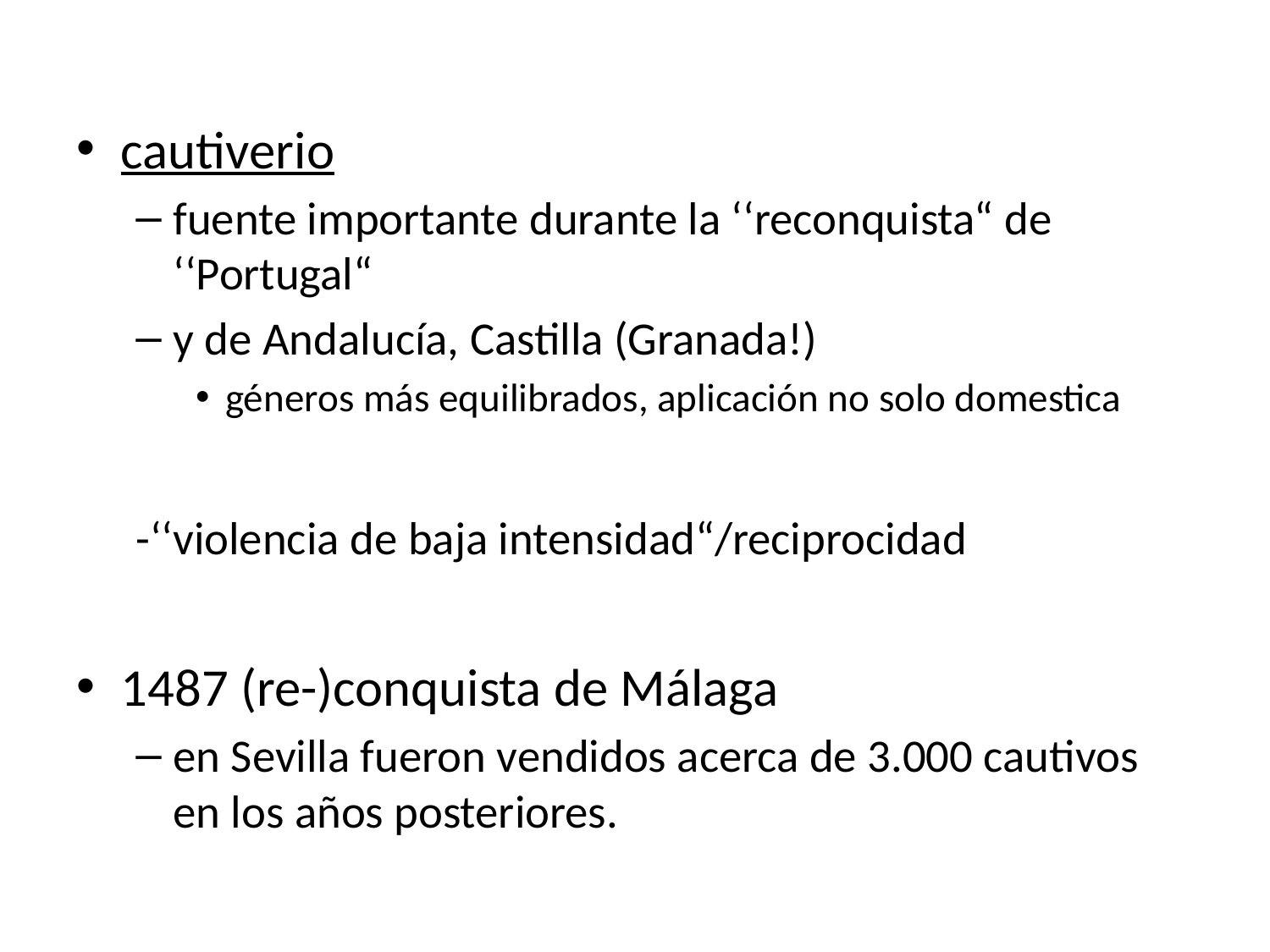

cautiverio
fuente importante durante la ‘‘reconquista“ de ‘‘Portugal“
y de Andalucía, Castilla (Granada!)
géneros más equilibrados, aplicación no solo domestica

-‘‘violencia de baja intensidad“/reciprocidad

1487 (re-)conquista de Málaga
en Sevilla fueron vendidos acerca de 3.000 cautivos en los años posteriores.